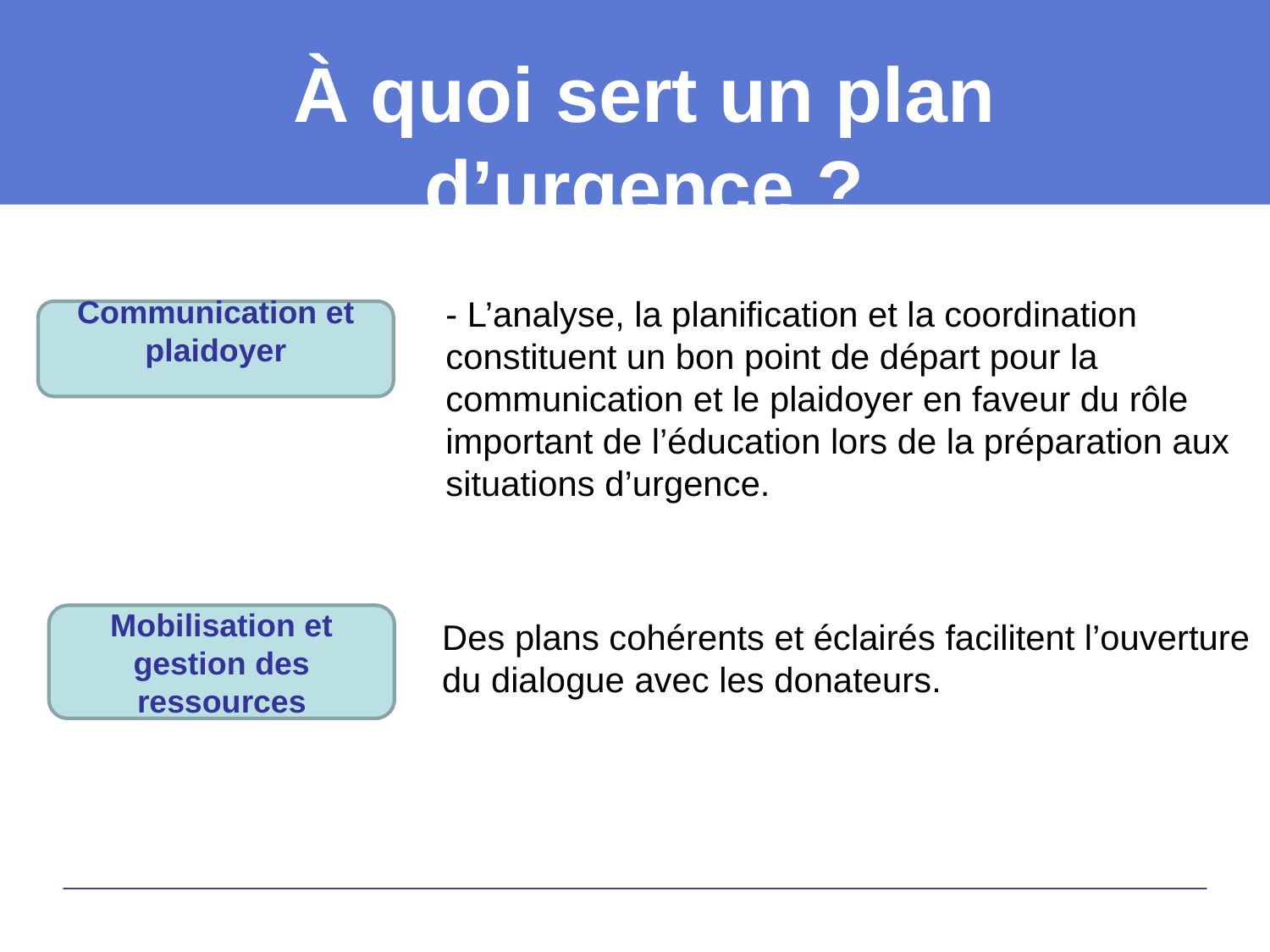

# À quoi sert un plan d’urgence ?
- L’analyse, la planification et la coordination constituent un bon point de départ pour la communication et le plaidoyer en faveur du rôle important de l’éducation lors de la préparation aux situations d’urgence.

Communication et plaidoyer

Mobilisation et gestion des ressources

Des plans cohérents et éclairés facilitent l’ouverture du dialogue avec les donateurs.